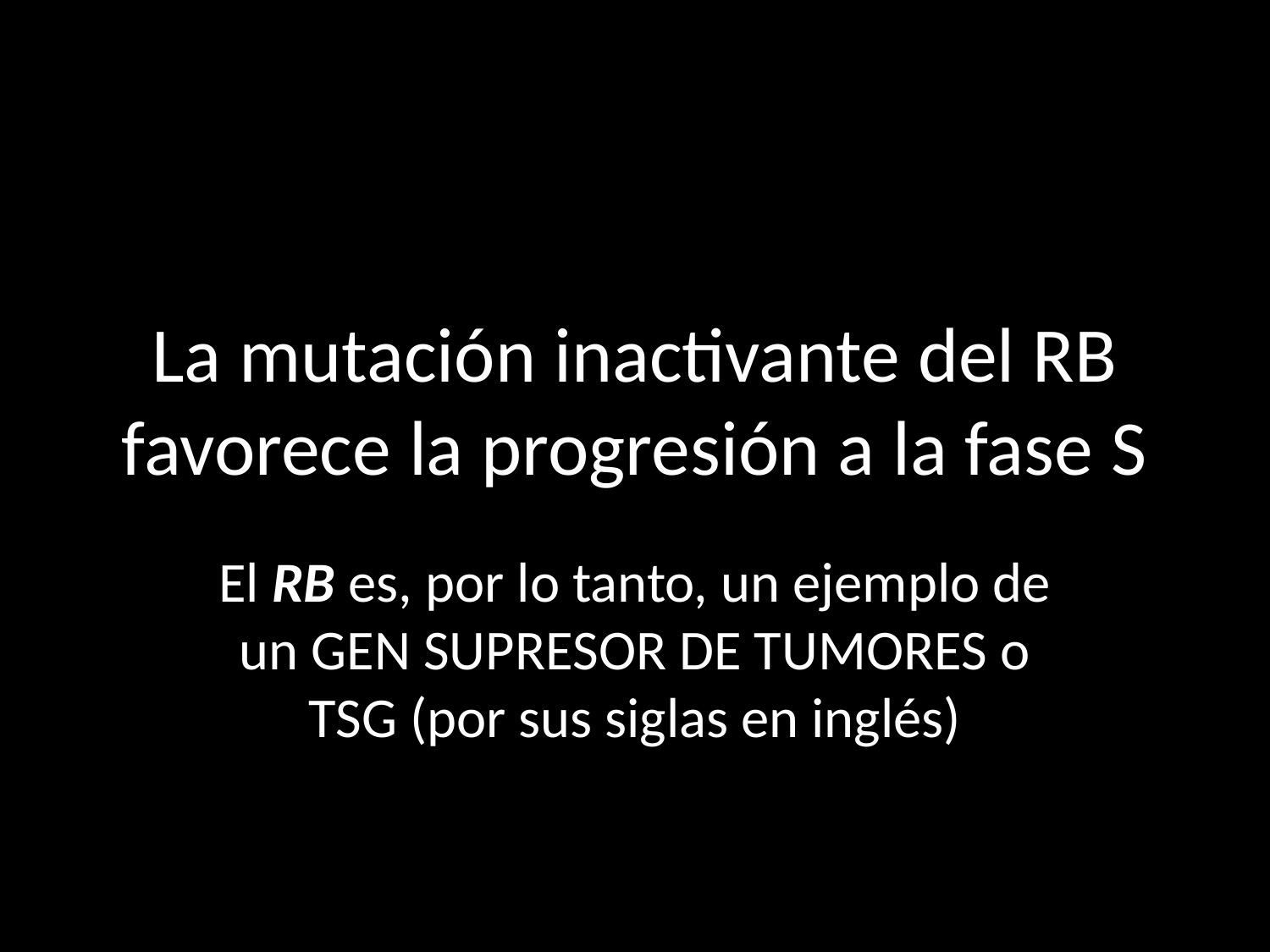

# La mutación inactivante del RB favorece la progresión a la fase S
El RB es, por lo tanto, un ejemplo de un GEN SUPRESOR DE TUMORES o TSG (por sus siglas en inglés)